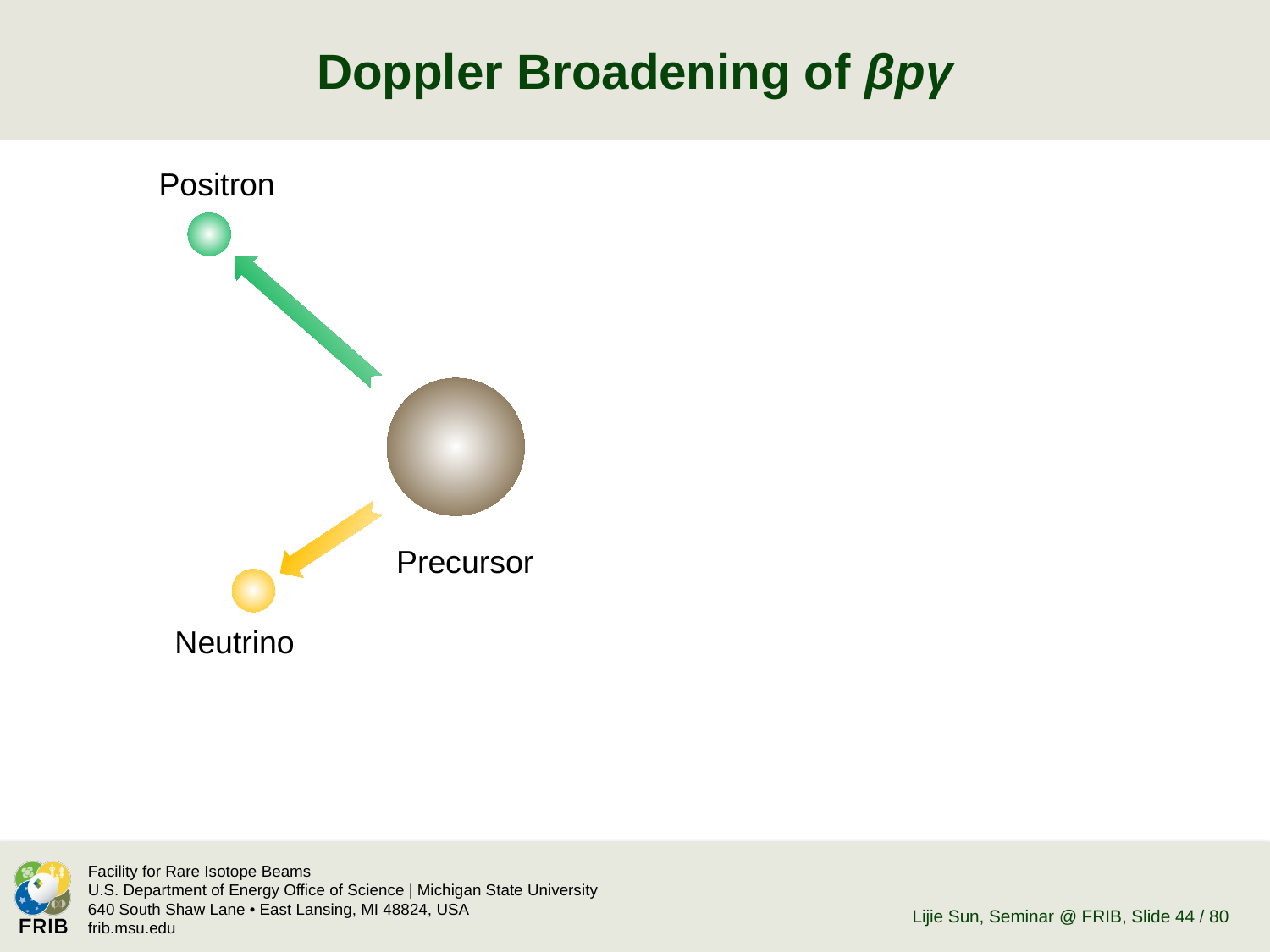

# Doppler Broadening of βpγ
Positron

Precursor

Neutrino
Lijie Sun, Seminar @ FRIB
, Slide 44 / 80